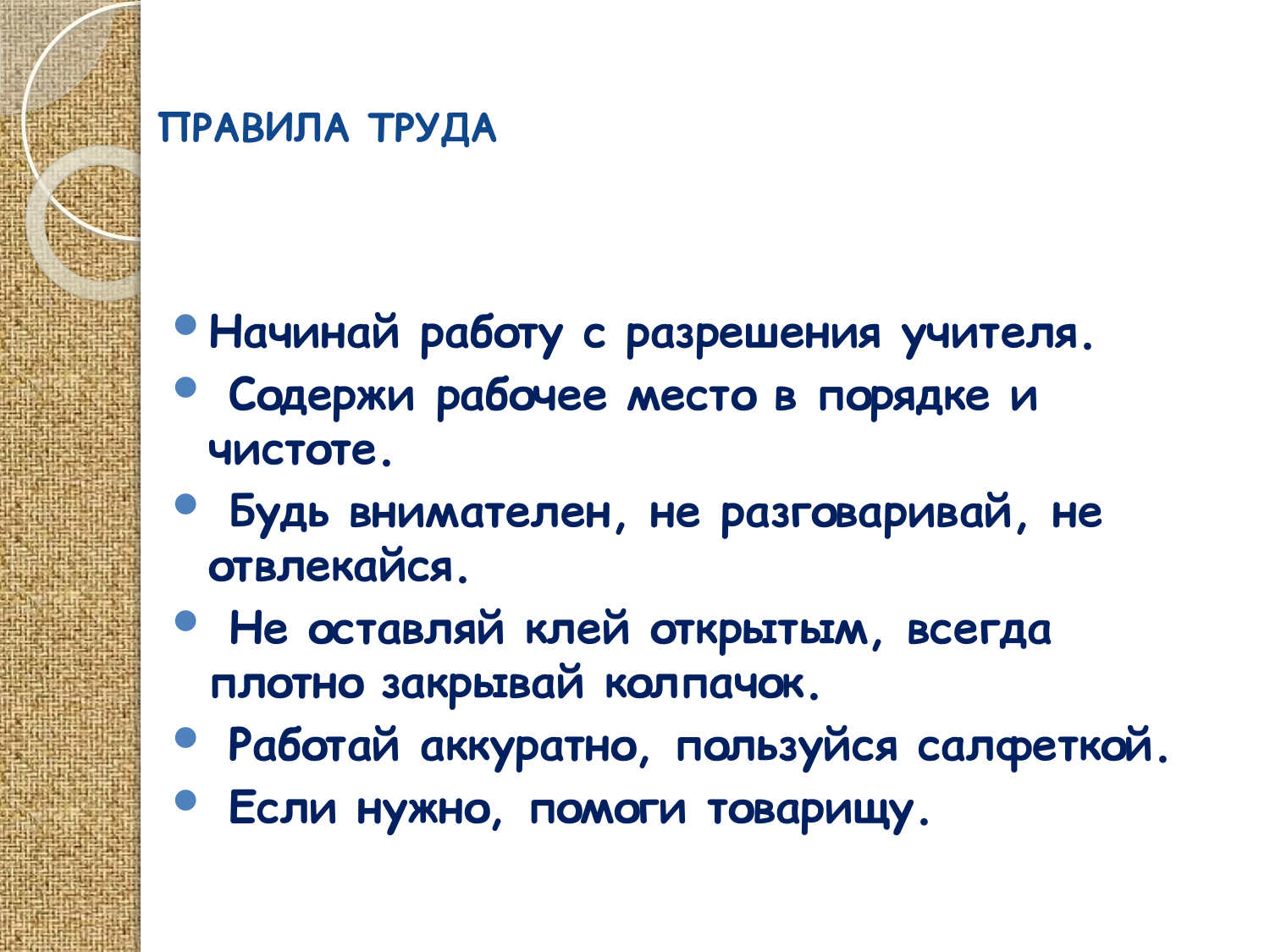

# Правила труда

Начинай работу с разрешения учителя.
 Содержи рабочее место в порядке и чистоте.
 Будь внимателен, не разговаривай, не отвлекайся.
 Не оставляй клей открытым, всегда плотно закрывай колпачок.
 Работай аккуратно, пользуйся салфеткой.
 Если нужно, помоги товарищу.